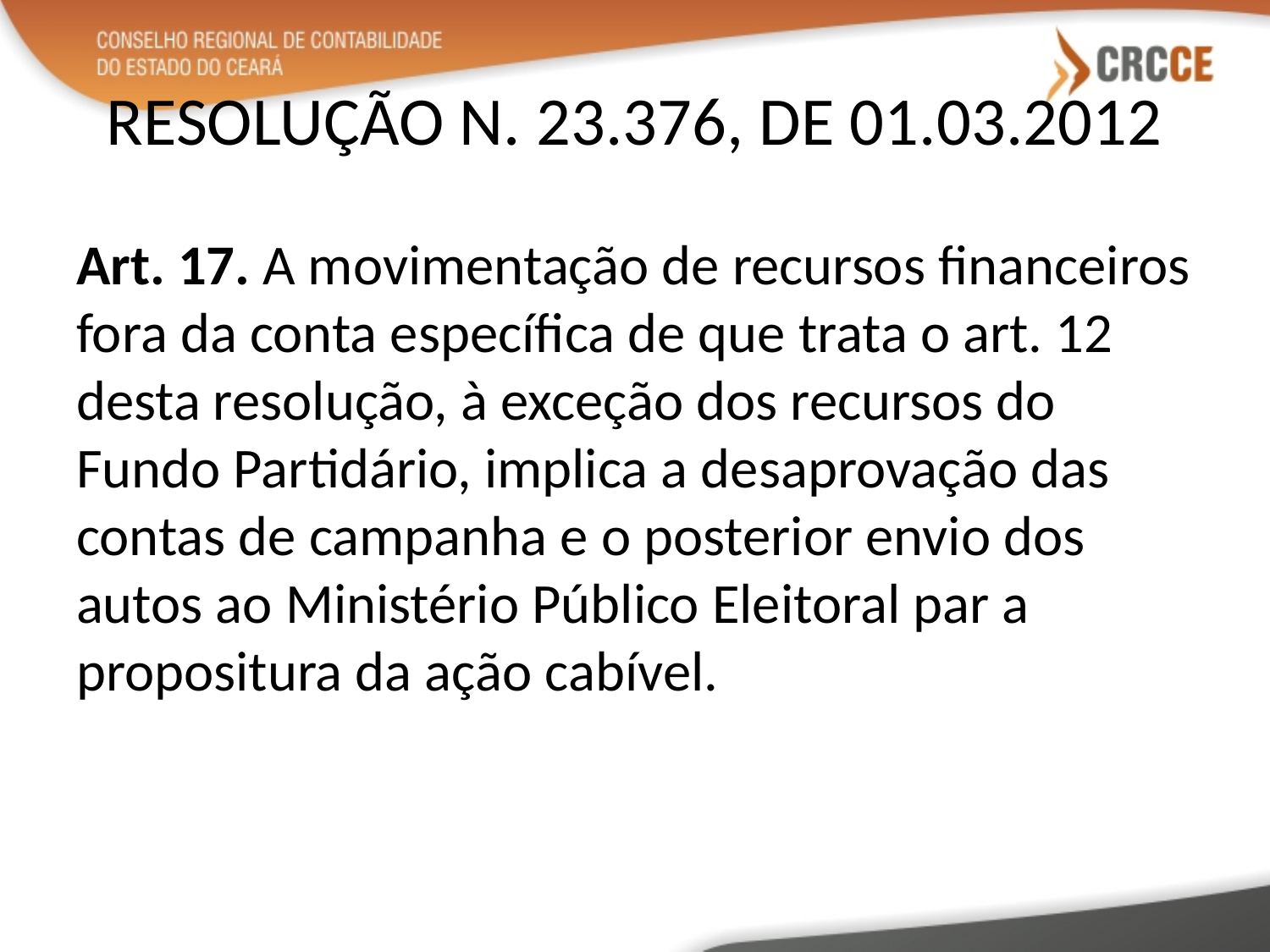

# RESOLUÇÃO N. 23.376, DE 01.03.2012
Art. 17. A movimentação de recursos financeiros fora da conta específica de que trata o art. 12 desta resolução, à exceção dos recursos do Fundo Partidário, implica a desaprovação das contas de campanha e o posterior envio dos autos ao Ministério Público Eleitoral par a propositura da ação cabível.